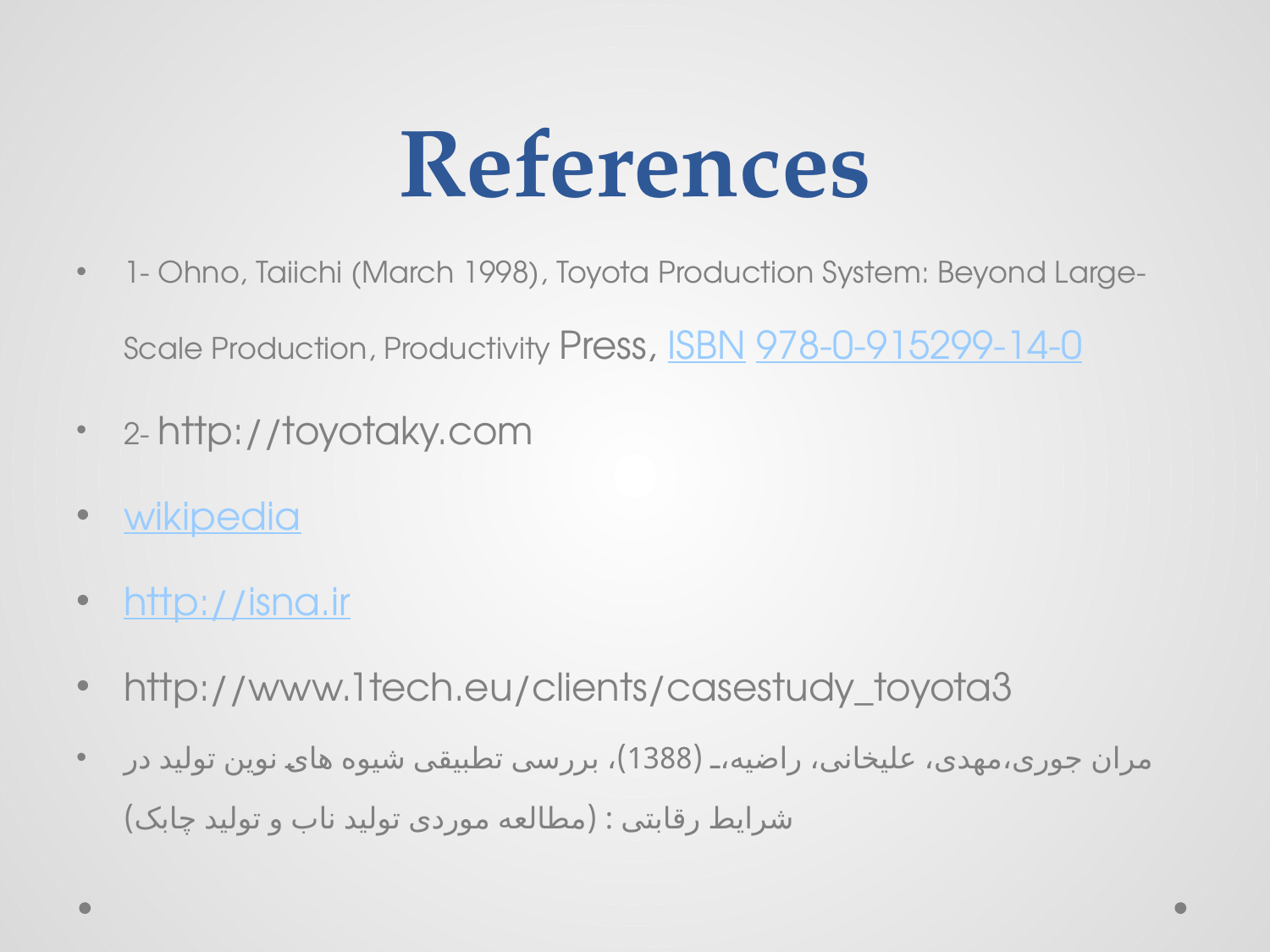

# References
1- Ohno, Taiichi (March 1998), Toyota Production System: Beyond Large-Scale Production, Productivity Press, ISBN 978-0-915299-14-0
2- http://toyotaky.com
wikipedia
http://isna.ir
http://www.1tech.eu/clients/casestudy_toyota3
مران جوری،مهدی، علیخانی، راضیه، (1388)، بررسی تطبیقی شیوه های نوین تولید در شرایط رقابتی : (مطالعه موردی تولید ناب و تولید چابک)